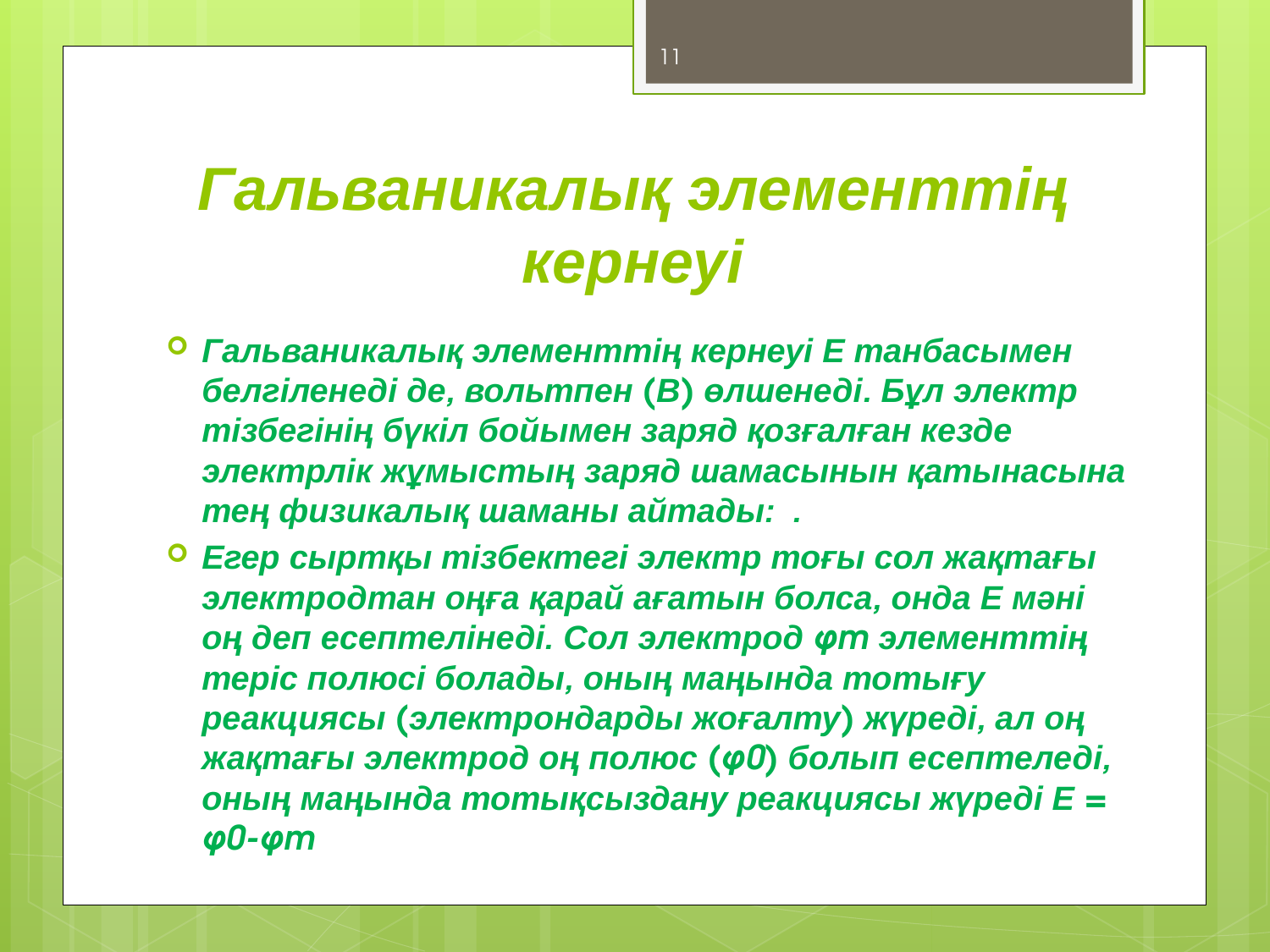

11
# Гальваникалық элементтің кернеуі
Гальваникалық элементтің кернеуі Е танбасымен белгіленеді де, вольтпен (В) өлшенеді. Бұл электр тізбегінің бүкіл бойымен заряд қозғалған кезде электрлік жұмыстың заряд шамасынын қатынасына тең физикалық шаманы айтады:  .
Егер сыртқы тізбектегі электр тоғы сол жақтағы электродтан оңға қарай ағатын болса, онда Е мәні оң деп есептелінеді. Сол электрод φm элементтің теріс полюсі болады, оның маңында тотығу реакциясы (электрондарды жоғалту) жүреді, ал оң жақтағы электрод оң полюс (φ0) болып есептеледі, оның маңында тотықсыздану реакциясы жүреді Е = φ0-φm